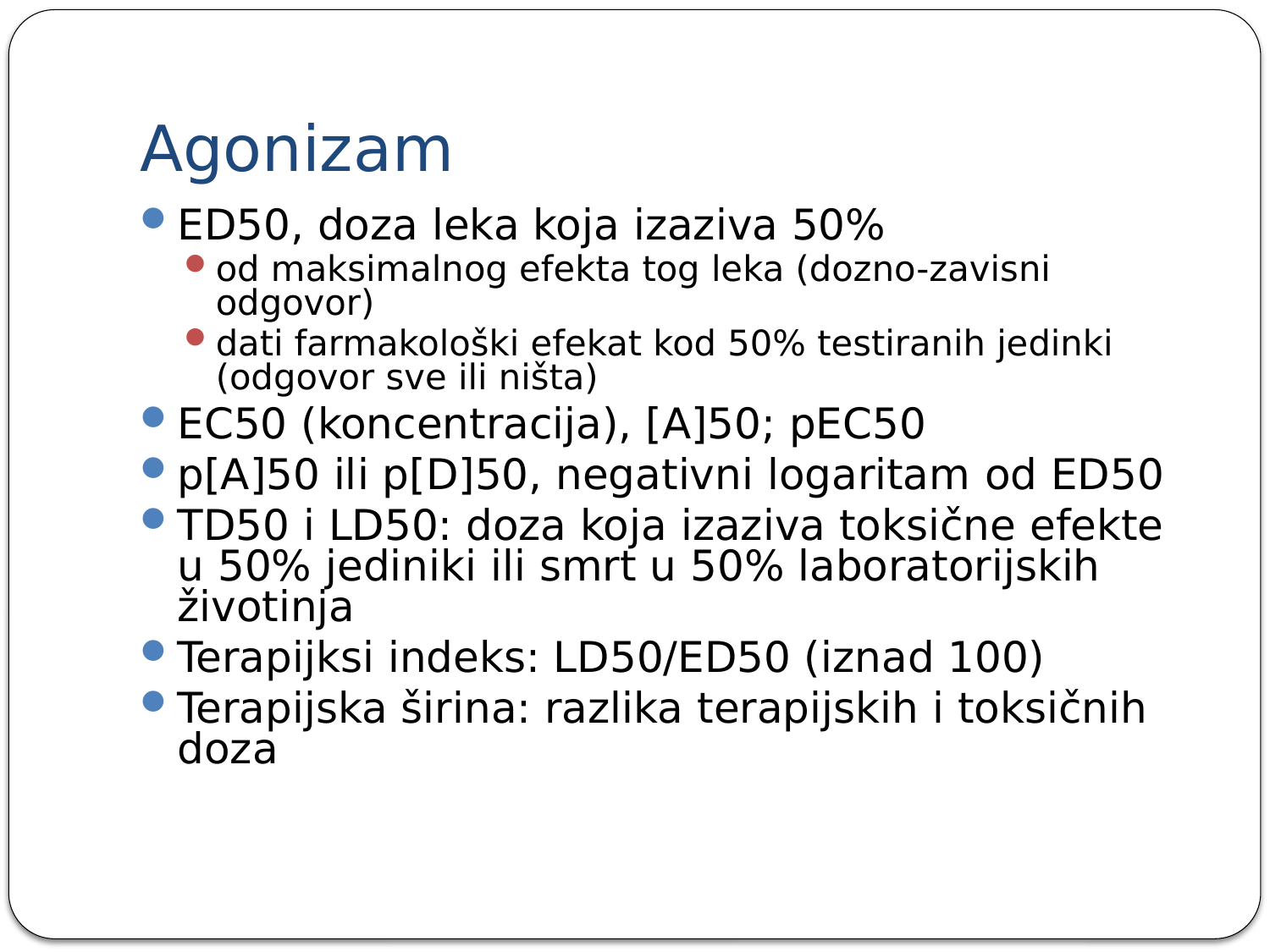

# Agonizam
ED50, doza leka koja izaziva 50%
od maksimalnog efekta tog leka (dozno-zavisni odgovor)
dati farmakološki efekat kod 50% testiranih jedinki (odgovor sve ili ništa)
EC50 (koncentracija), [A]50; pEC50
p[A]50 ili p[D]50, negativni logaritam od ED50
TD50 i LD50: doza koja izaziva toksične efekte u 50% jediniki ili smrt u 50% laboratorijskih životinja
Terapijksi indeks: LD50/ED50 (iznad 100)
Terapijska širina: razlika terapijskih i toksičnih doza